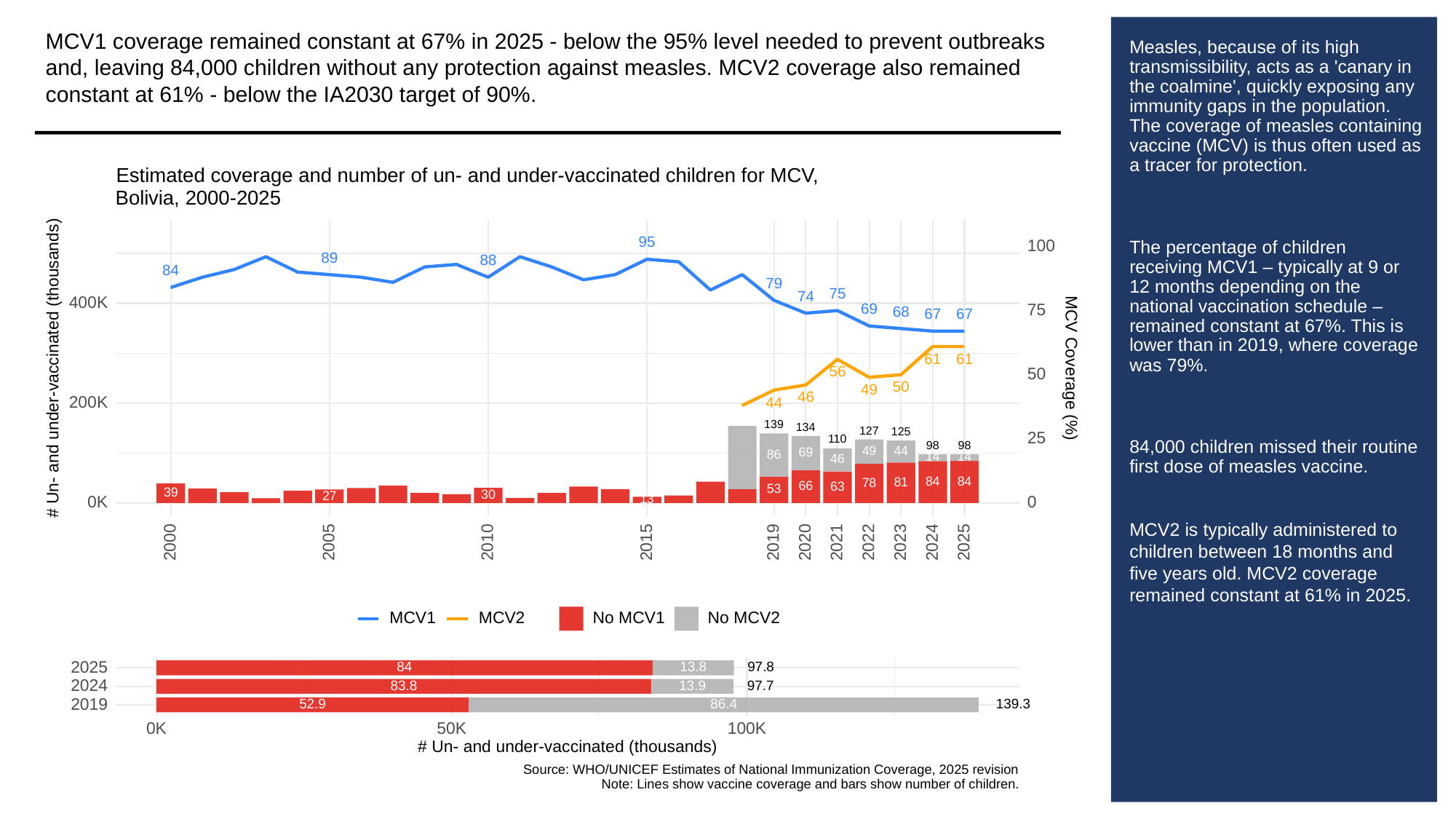

MCV1 coverage remained constant at 67% in 2025 - below the 95% level needed to prevent outbreaks and, leaving 84,000 children without any protection against measles. MCV2 coverage also remained constant at 61% - below the IA2030 target of 90%.
# Measles, because of its high transmissibility, acts as a 'canary in the coalmine', quickly exposing any immunity gaps in the population. The coverage of measles containing vaccine (MCV) is thus often used as a tracer for protection.

The percentage of children receiving MCV1 – typically at 9 or 12 months depending on the national vaccination schedule – remained constant at 67%. This is lower than in 2019, where coverage was 79%.

84,000 children missed their routine first dose of measles vaccine.

MCV2 is typically administered to children between 18 months and five years old. MCV2 coverage remained constant at 61% in 2025.

Estimated coverage and number of un- and under-vaccinated children for MCV,
Bolivia, 2000-2025

95
100
89

88

84
79
75
74
400K

69
75
68
67
67

61
61
# Un- and under-vaccinated (thousands)
MCV Coverage (%)
56
50
50
49
46
200K
44

139
134

127
125
25

110

98
98
49
44
69

86
14
14

46

84
84
81
78

66
63

53

39

30

27

13

0K
0

2023
2000
2005
2010
2015
2019
2020
2021
2022
2024
2025

MCV1
MCV2
No MCV1
No MCV2

2025
13.8
84
97.8

2024
83.8
13.9
97.7

2019
139.3
52.9
86.4

0K
50K
100K
# Un- and under-vaccinated (thousands)
Source: WHO/UNICEF Estimates of National Immunization Coverage, 2025 revision
Note: Lines show vaccine coverage and bars show number of children.